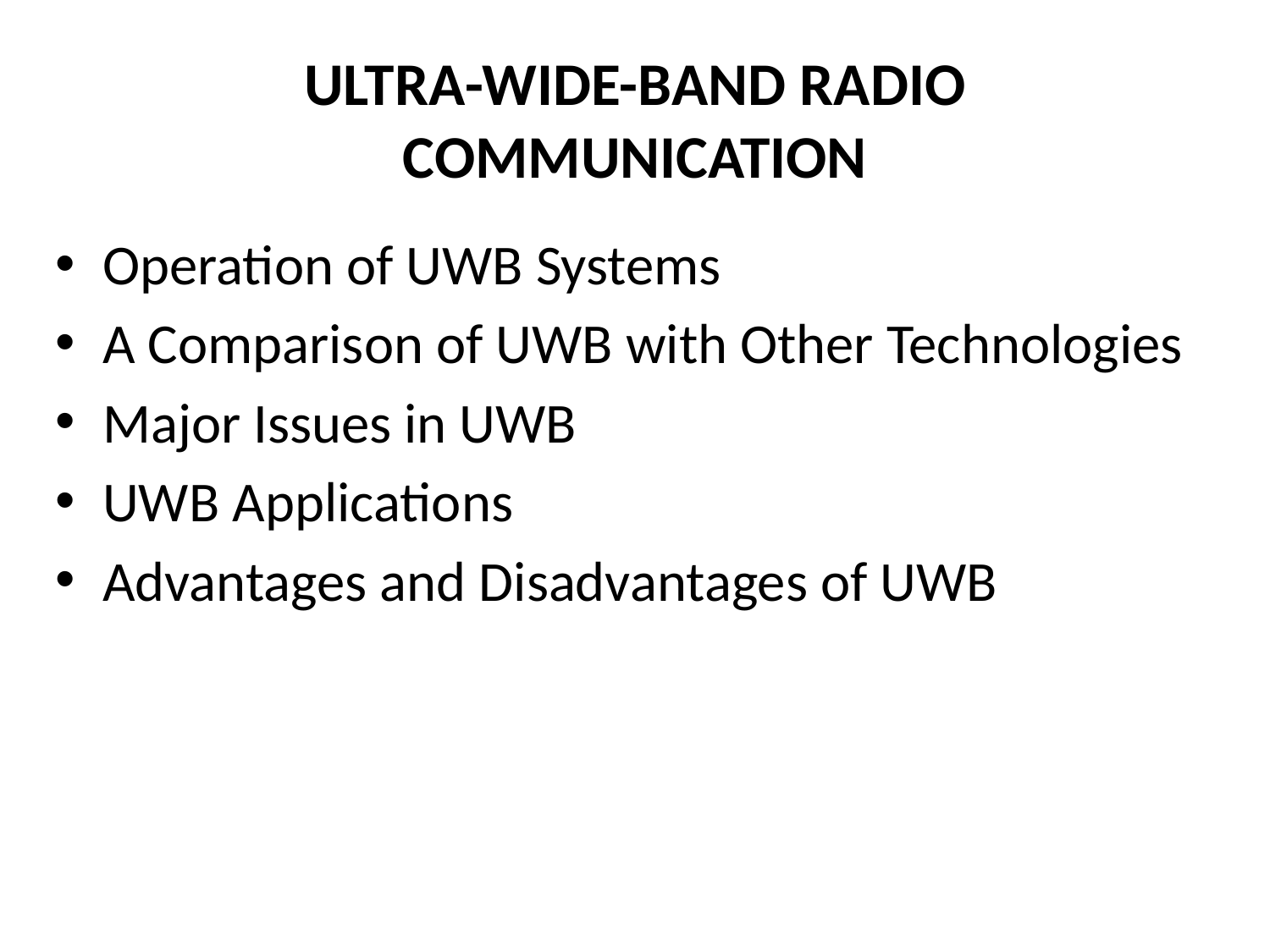

# ULTRA-WIDE-BAND RADIO COMMUNICATION
Operation of UWB Systems
A Comparison of UWB with Other Technologies
Major Issues in UWB
UWB Applications
Advantages and Disadvantages of UWB